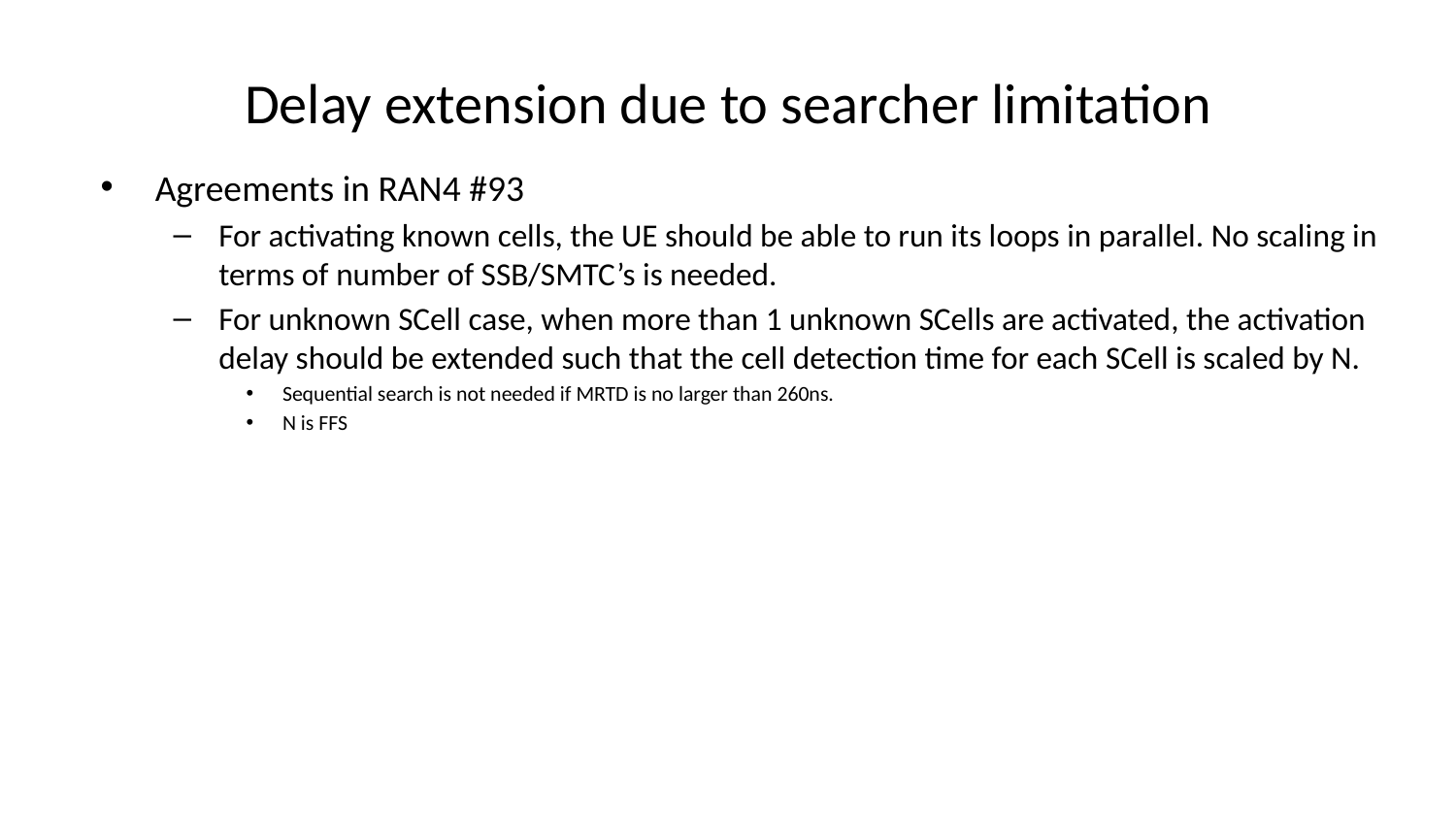

# Delay extension due to searcher limitation
Agreements in RAN4 #93
For activating known cells, the UE should be able to run its loops in parallel. No scaling in terms of number of SSB/SMTC’s is needed.
For unknown SCell case, when more than 1 unknown SCells are activated, the activation delay should be extended such that the cell detection time for each SCell is scaled by N.
Sequential search is not needed if MRTD is no larger than 260ns.
N is FFS